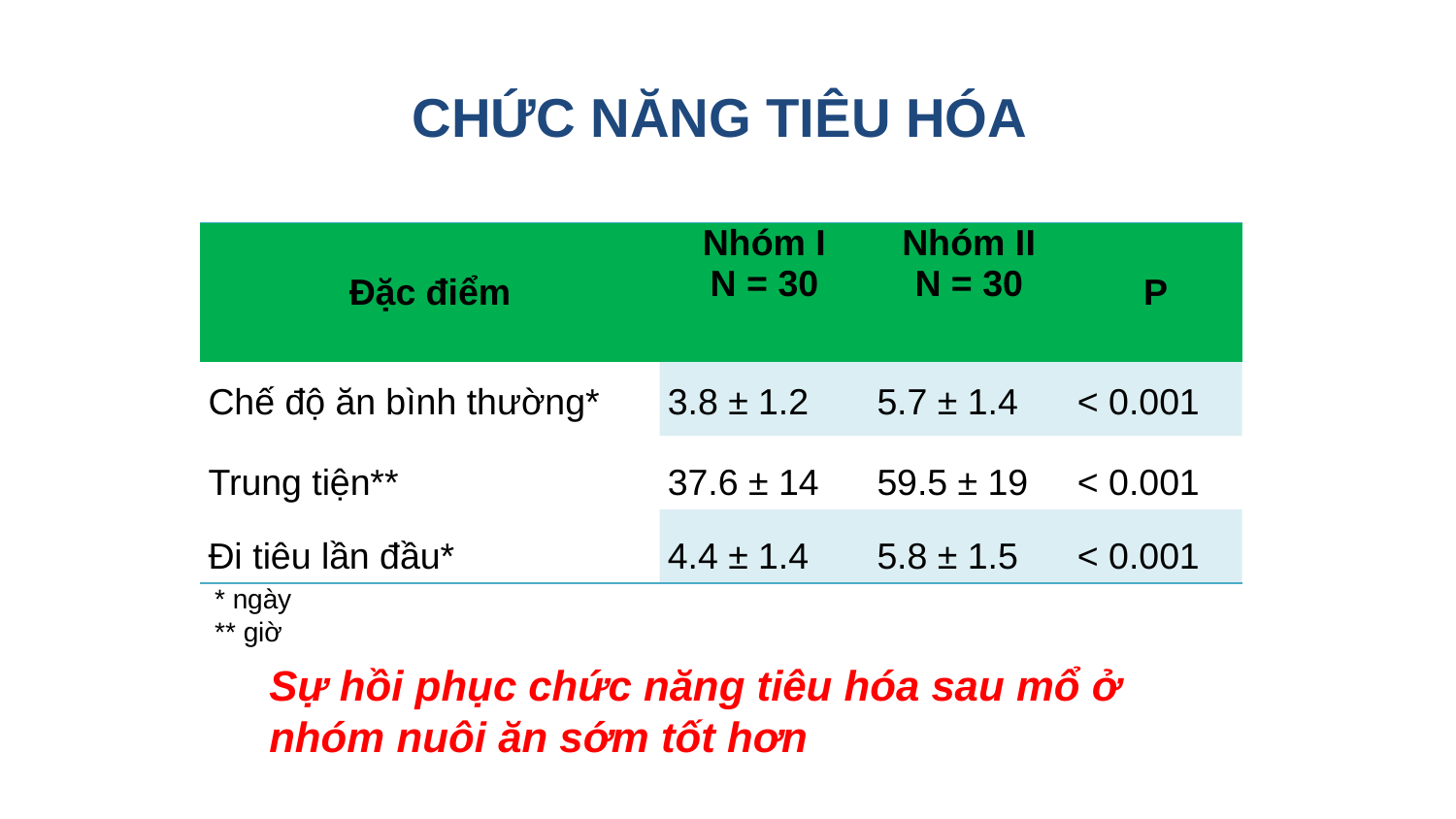

CHỨC NĂNG TIÊU HÓA
| Đặc điểm | Nhóm I N = 30 | Nhóm II N = 30 | P |
| --- | --- | --- | --- |
| Chế độ ăn bình thường\* | 3.8 ± 1.2 | 5.7 ± 1.4 | < 0.001 |
| Trung tiện\*\* | 37.6 ± 14 | 59.5 ± 19 | < 0.001 |
| Đi tiêu lần đầu\* | 4.4 ± 1.4 | 5.8 ± 1.5 | < 0.001 |
* ngày
** giờ
Sự hồi phục chức năng tiêu hóa sau mổ ở nhóm nuôi ăn sớm tốt hơn